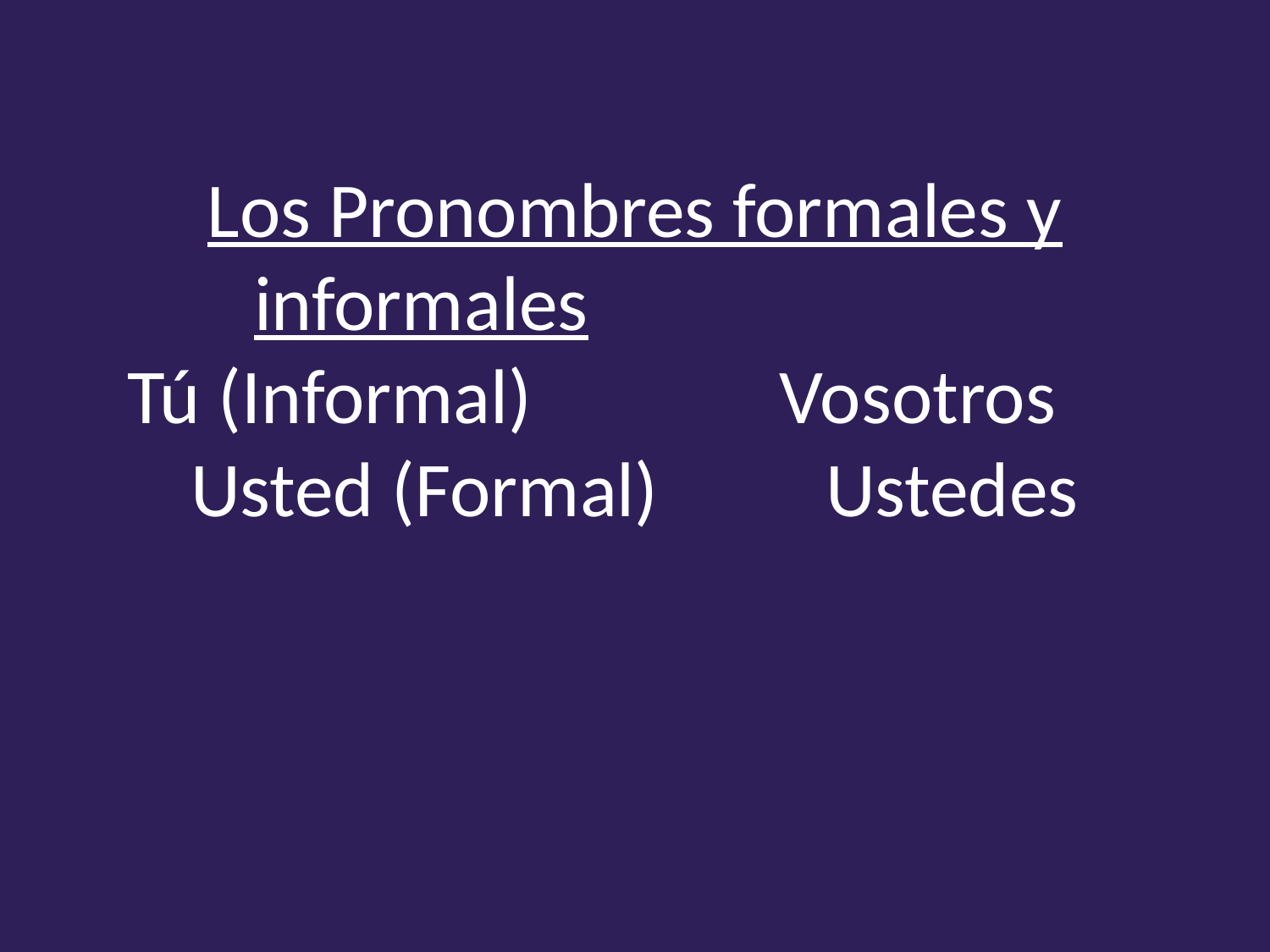

# Los Pronombres formales y informales Tú (Informal)		 Vosotros Usted (Formal)		Ustedes